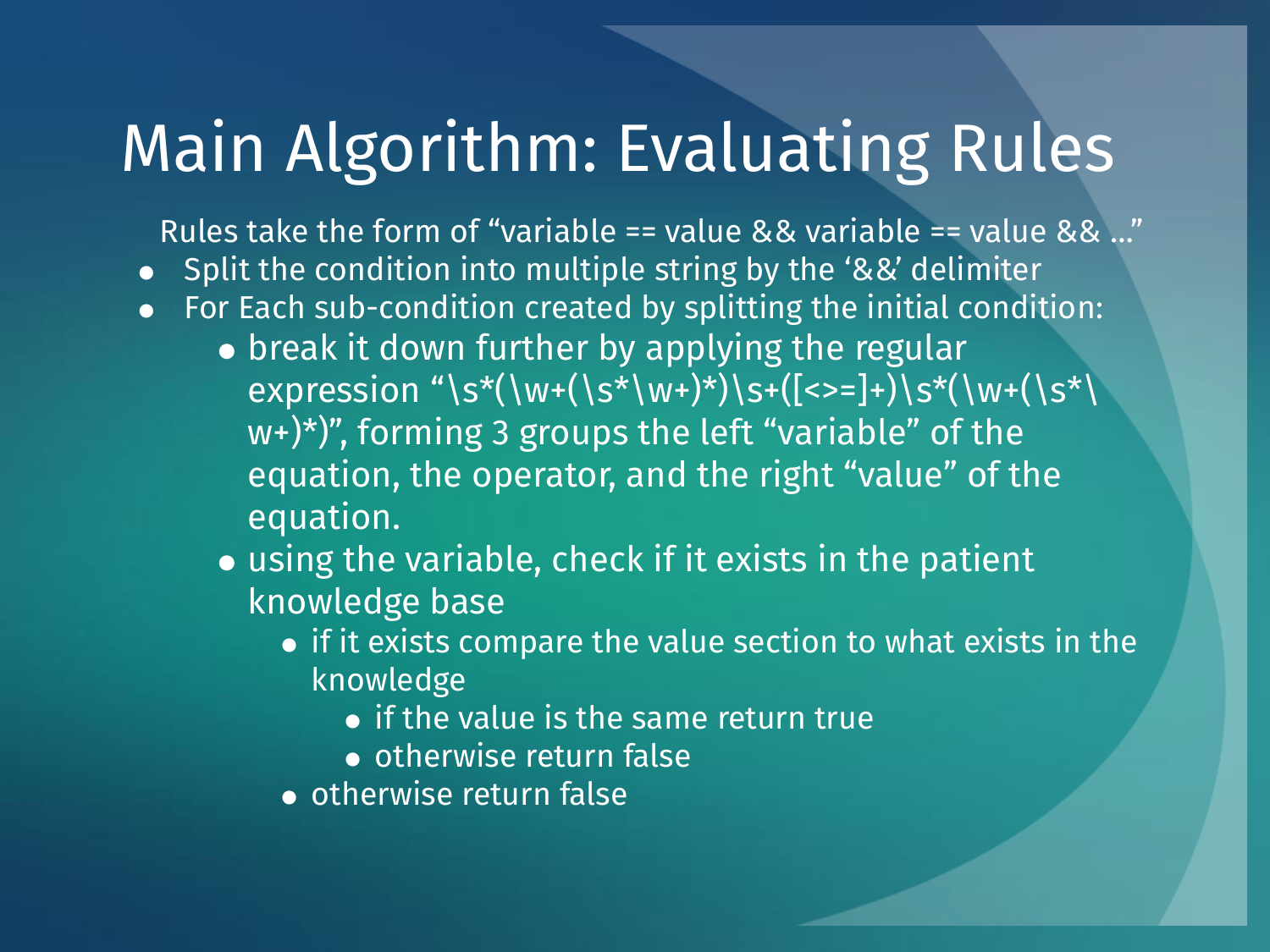

# Main Algorithm: Evaluating Rules
Rules take the form of “variable == value && variable == value && …”
Split the condition into multiple string by the ‘&&’ delimiter
For Each sub-condition created by splitting the initial condition:
break it down further by applying the regular expression “\s*(\w+(\s*\w+)*)\s+([<>=]+)\s*(\w+(\s*\w+)*)”, forming 3 groups the left “variable” of the equation, the operator, and the right “value” of the equation.
using the variable, check if it exists in the patient knowledge base
if it exists compare the value section to what exists in the knowledge
if the value is the same return true
otherwise return false
otherwise return false